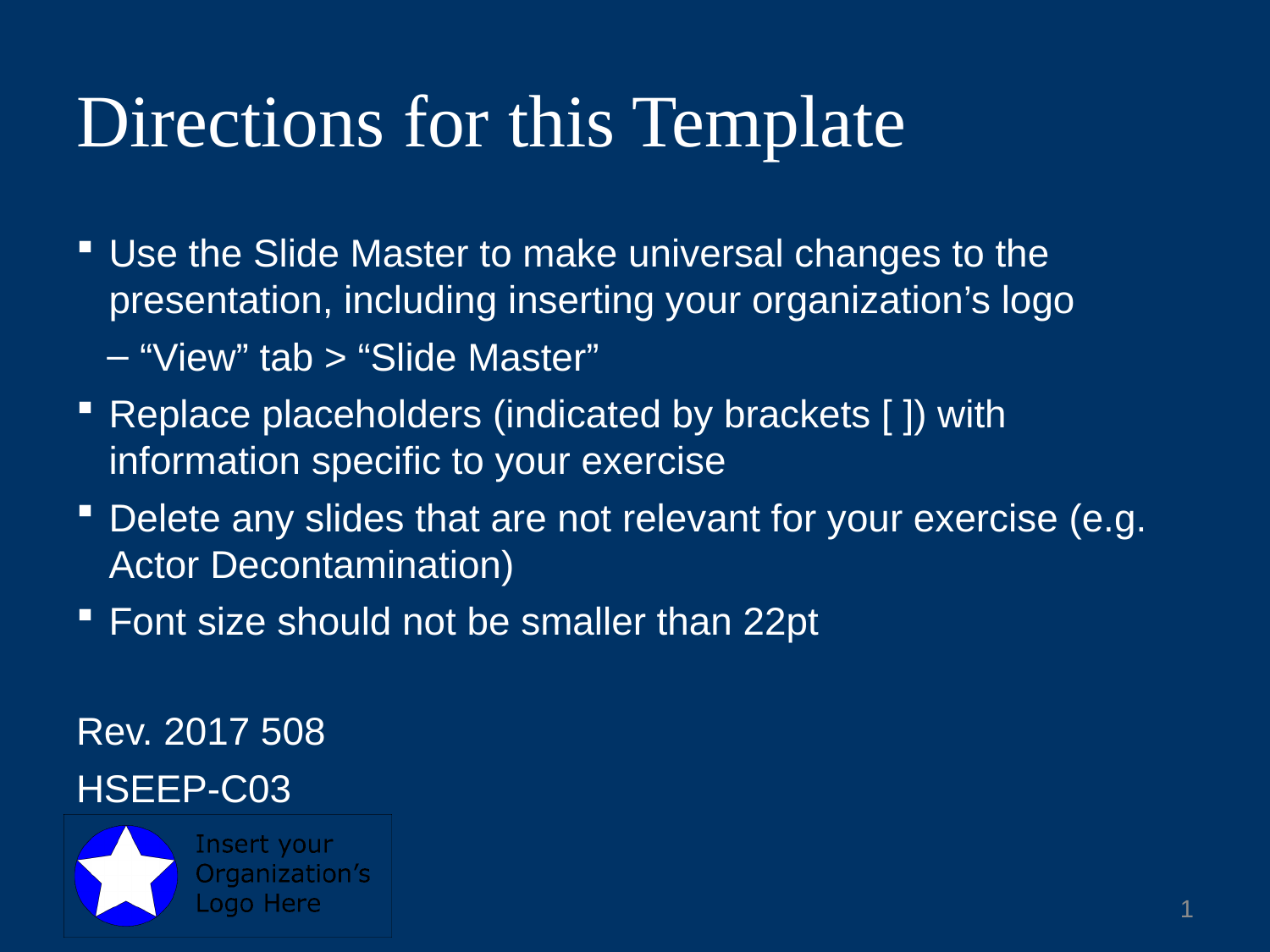

# Directions for this Template
Use the Slide Master to make universal changes to the presentation, including inserting your organization’s logo
“View” tab > “Slide Master”
Replace placeholders (indicated by brackets [ ]) with information specific to your exercise
Delete any slides that are not relevant for your exercise (e.g. Actor Decontamination)
Font size should not be smaller than 22pt
Rev. 2017 508
HSEEP-C03
1